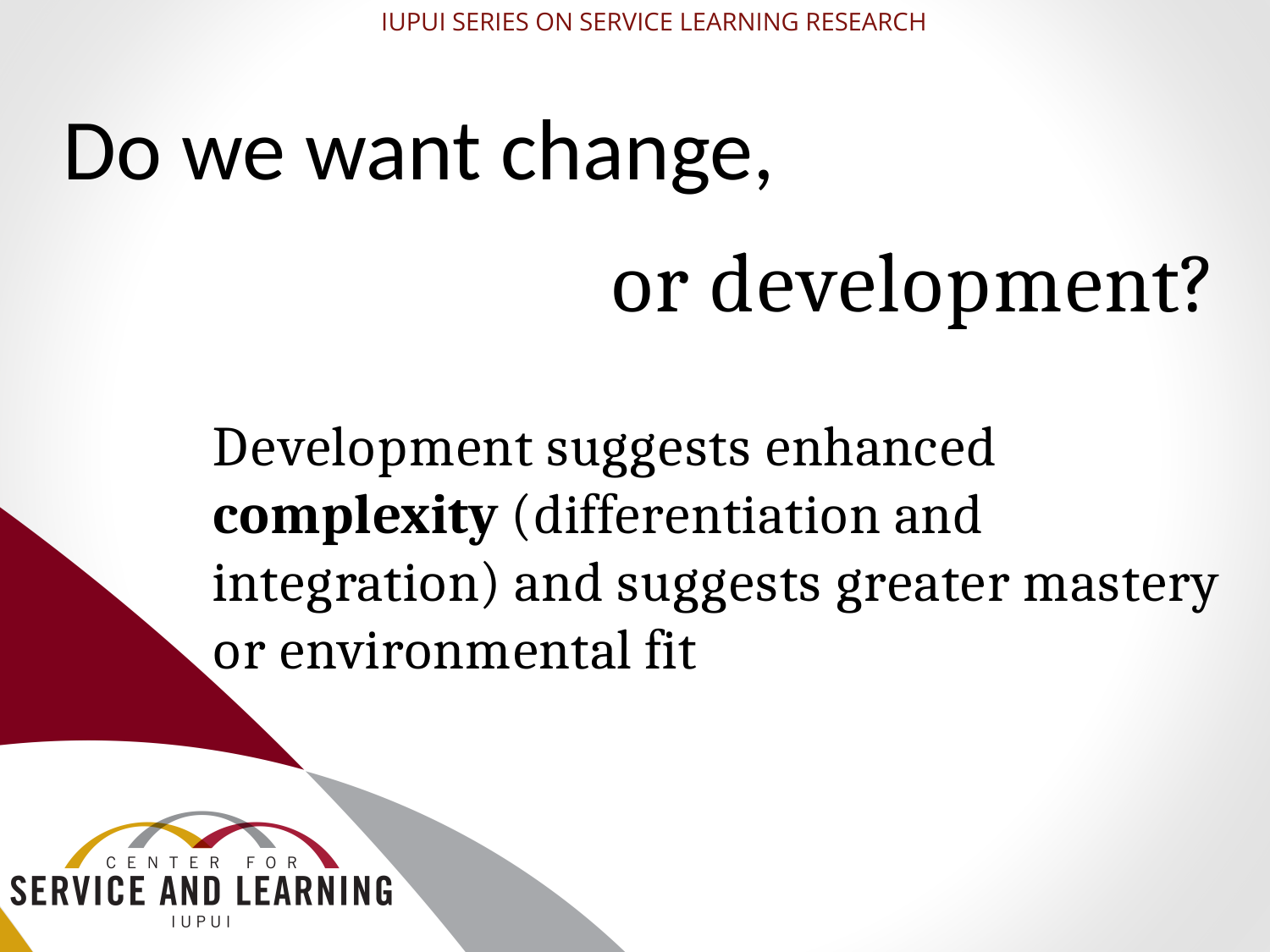

IUPUI SERIES ON SERVICE LEARNING RESEARCH
# Do we want change,
		or development?

	Development suggests enhanced complexity (differentiation and integration) and suggests greater mastery or environmental fit